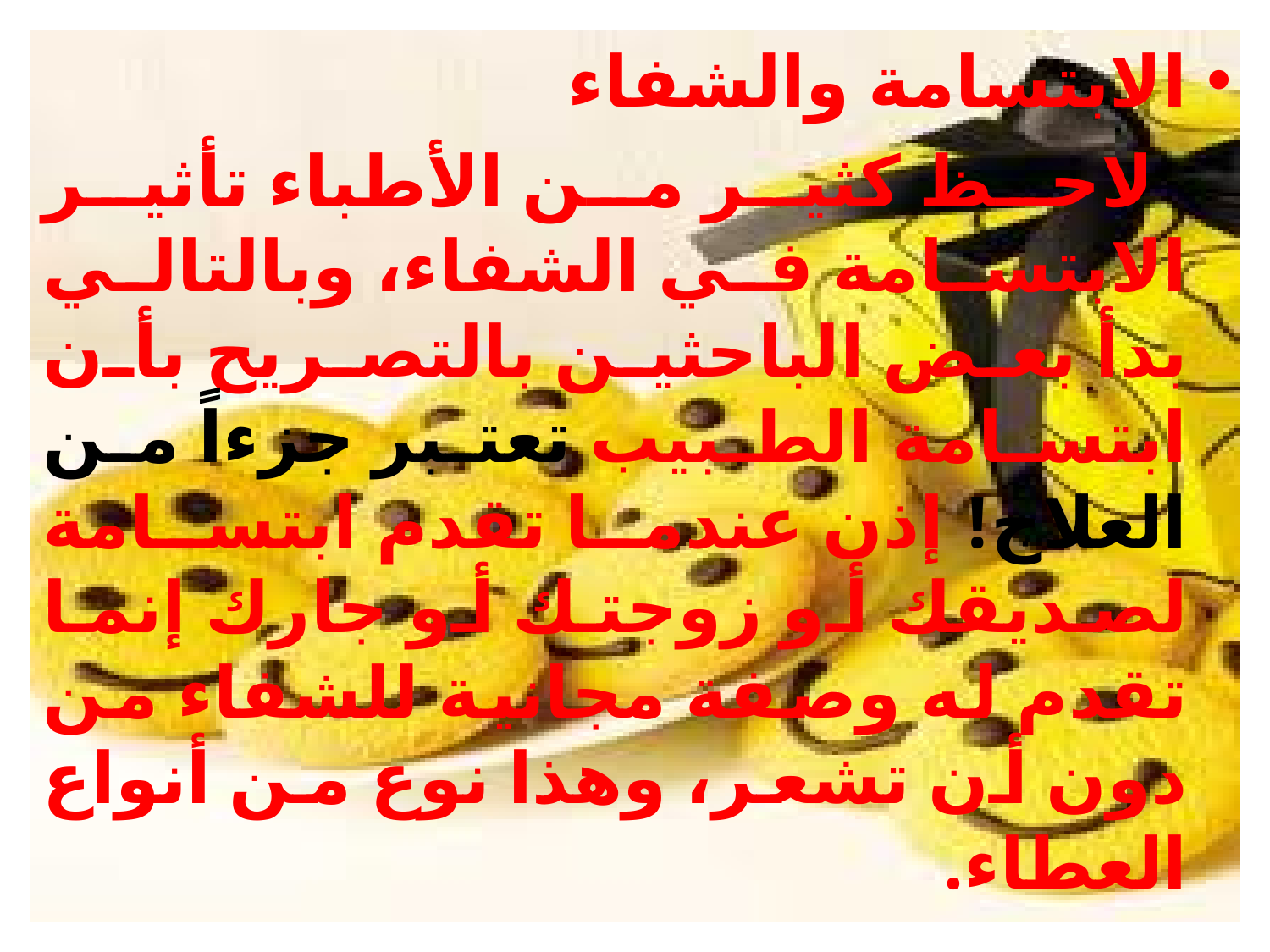

الابتسامة والشفاء
    لاحظ كثير من الأطباء تأثير الابتسامة في الشفاء، وبالتالي بدأ بعض الباحثين بالتصريح بأن ابتسامة الطبيب تعتبر جزءاً من العلاج! إذن عندما تقدم ابتسامة لصديقك أو زوجتك أو جارك إنما تقدم له وصفة مجانية للشفاء من دون أن تشعر، وهذا نوع من أنواع العطاء.